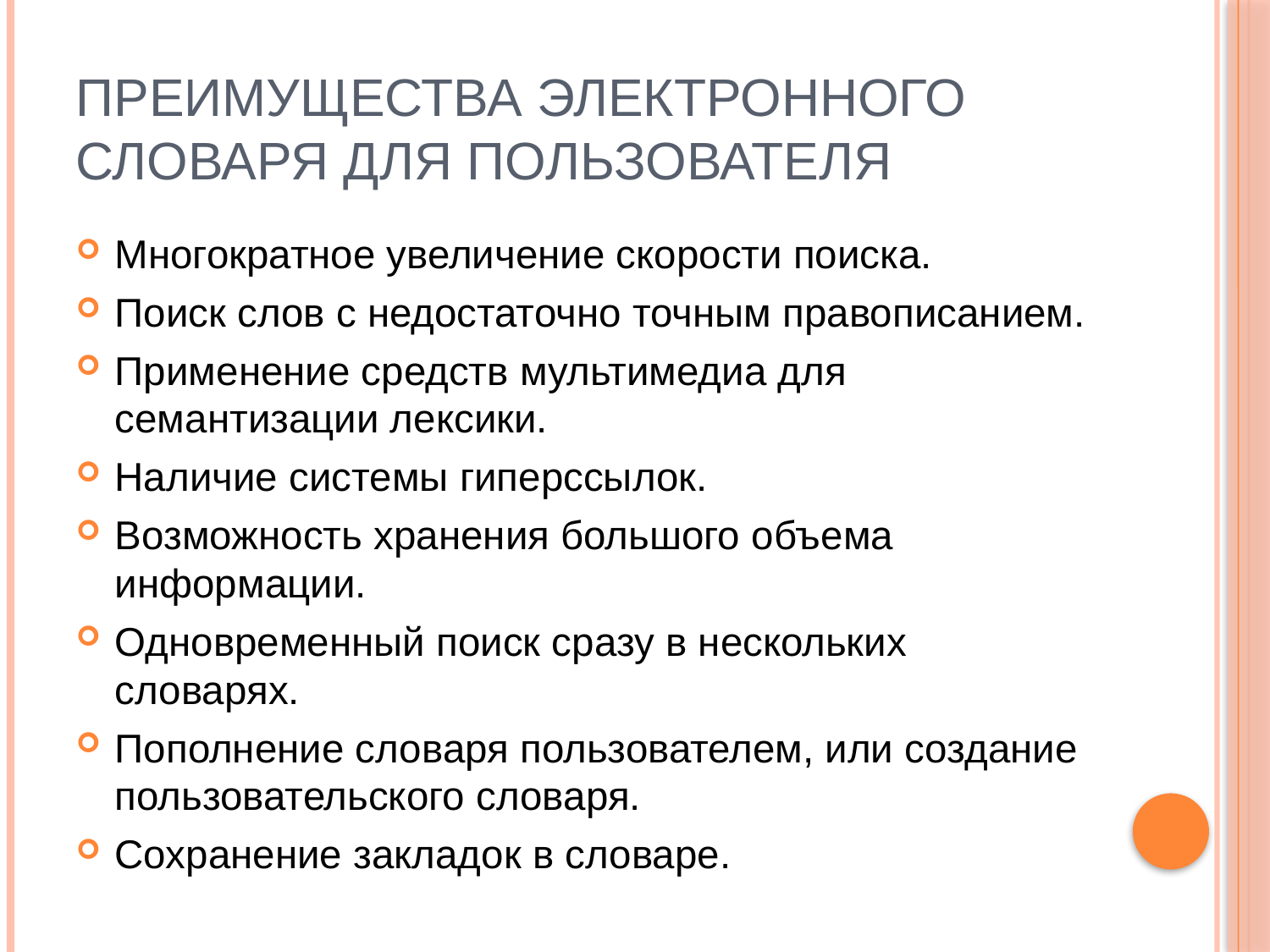

# Преимущества электронного словаря для пользователя
Многократное увеличение скорости поиска.
Поиск слов с недостаточно точным правописанием.
Применение средств мультимедиа для семантизации лексики.
Наличие системы гиперссылок.
Возможность хранения большого объема информации.
Одновременный поиск сразу в нескольких словарях.
Пополнение словаря пользователем, или создание пользовательского словаря.
Сохранение закладок в словаре.